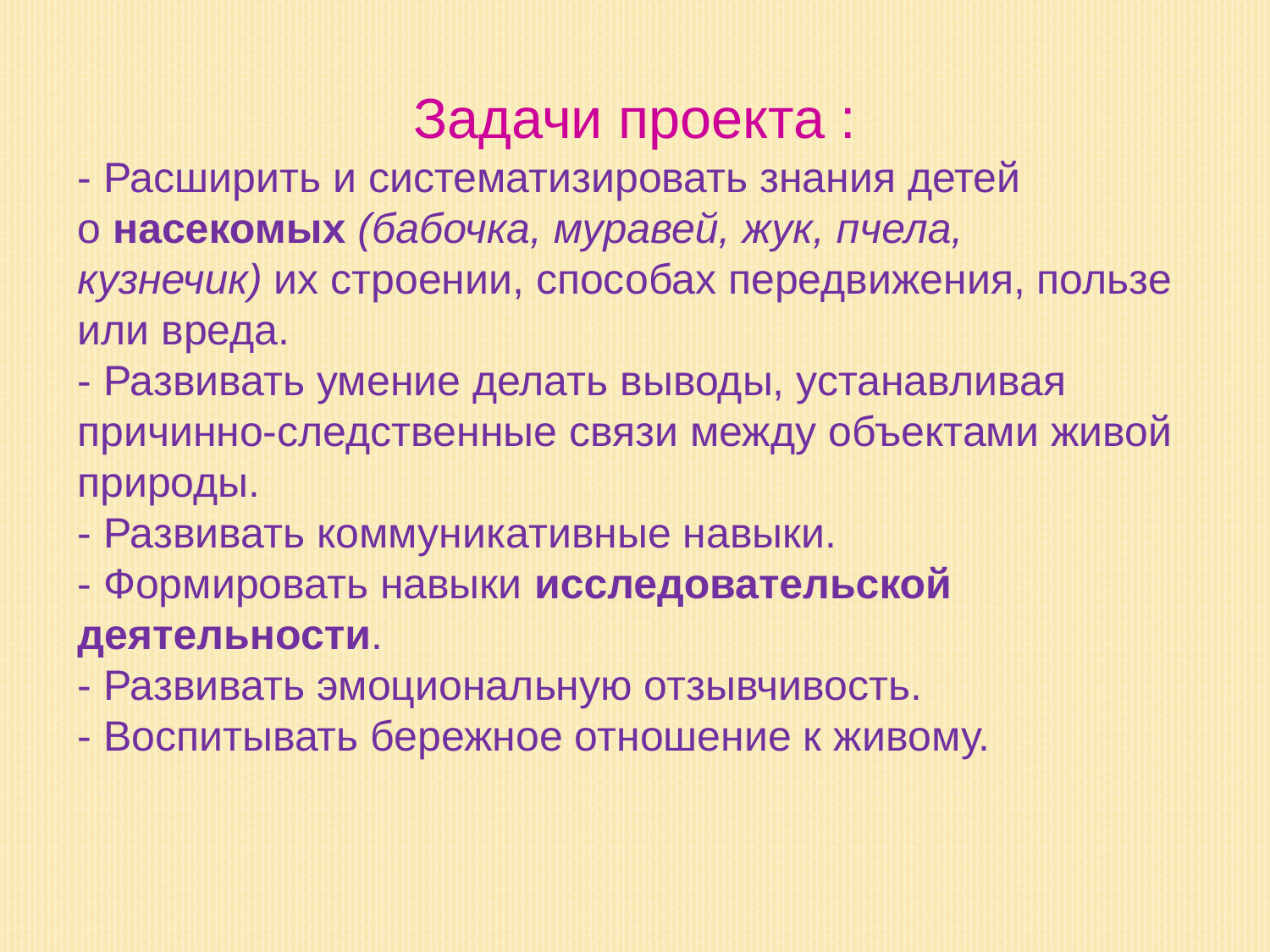

Задачи проекта :
- Расширить и систематизировать знания детей о насекомых (бабочка, муравей, жук, пчела, кузнечик) их строении, способах передвижения, пользе или вреда.
- Развивать умение делать выводы, устанавливая причинно-следственные связи между объектами живой природы.
- Развивать коммуникативные навыки.
- Формировать навыки исследовательской деятельности.
- Развивать эмоциональную отзывчивость.
- Воспитывать бережное отношение к живому.